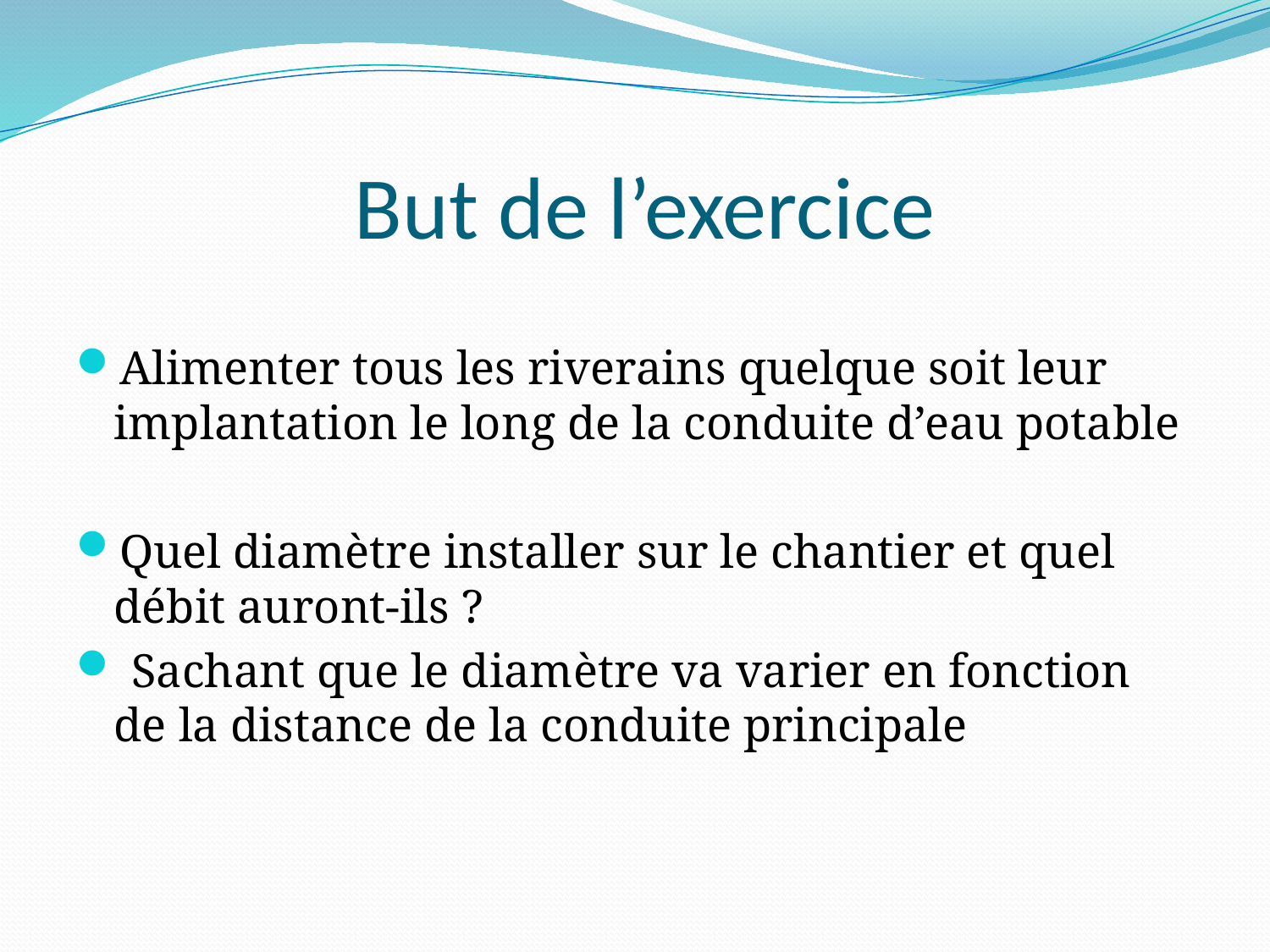

# But de l’exercice

Alimenter tous les riverains quelque soit leur implantation le long de la conduite d’eau potable

Quel diamètre installer sur le chantier et quel débit auront-ils ?
 Sachant que le diamètre va varier en fonction de la distance de la conduite principale